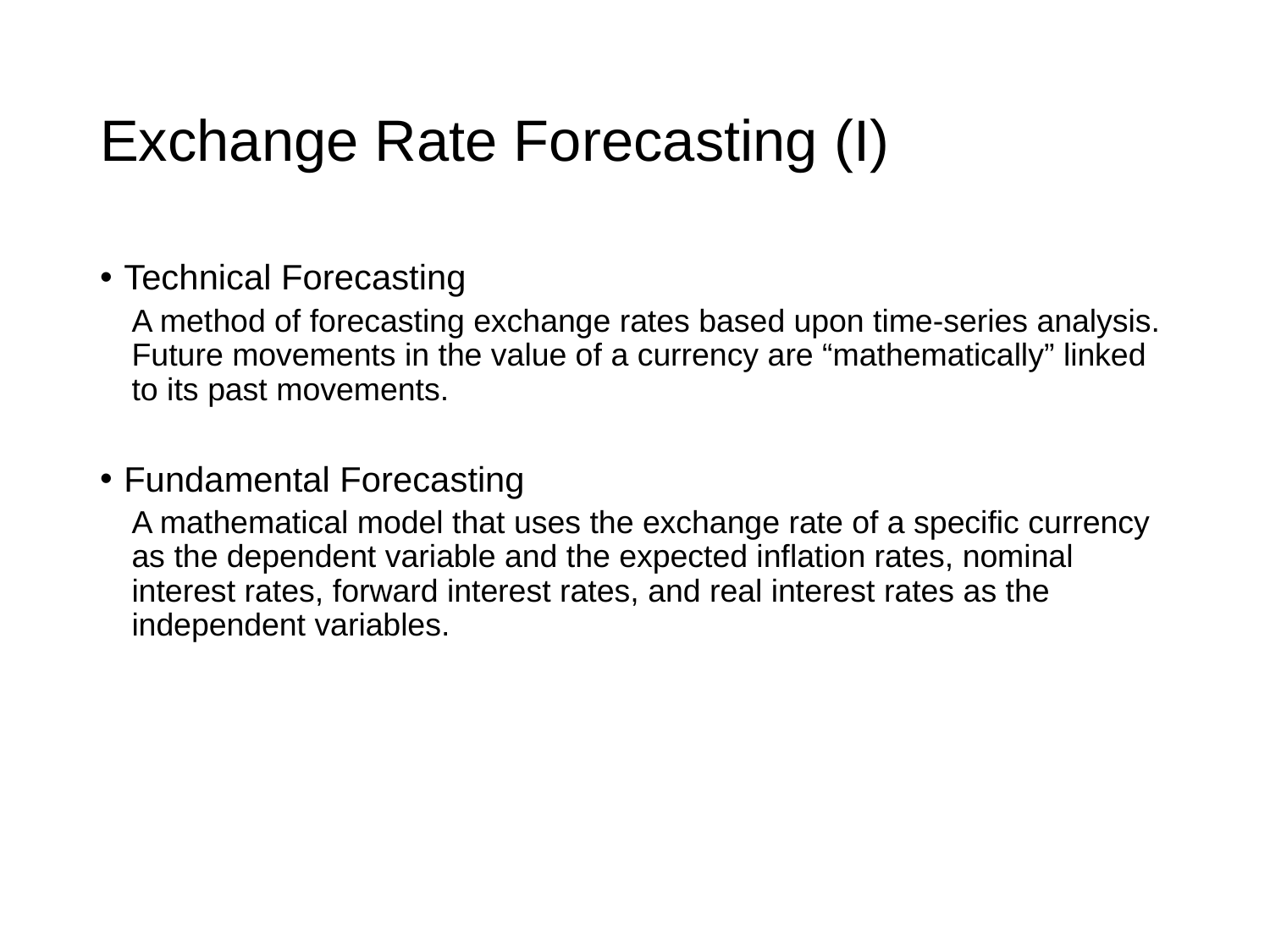

# Exchange Rate Forecasting (I)
Technical Forecasting
A method of forecasting exchange rates based upon time-series analysis. Future movements in the value of a currency are “mathematically” linked to its past movements.

Fundamental Forecasting
A mathematical model that uses the exchange rate of a specific currency as the dependent variable and the expected inflation rates, nominal interest rates, forward interest rates, and real interest rates as the independent variables.